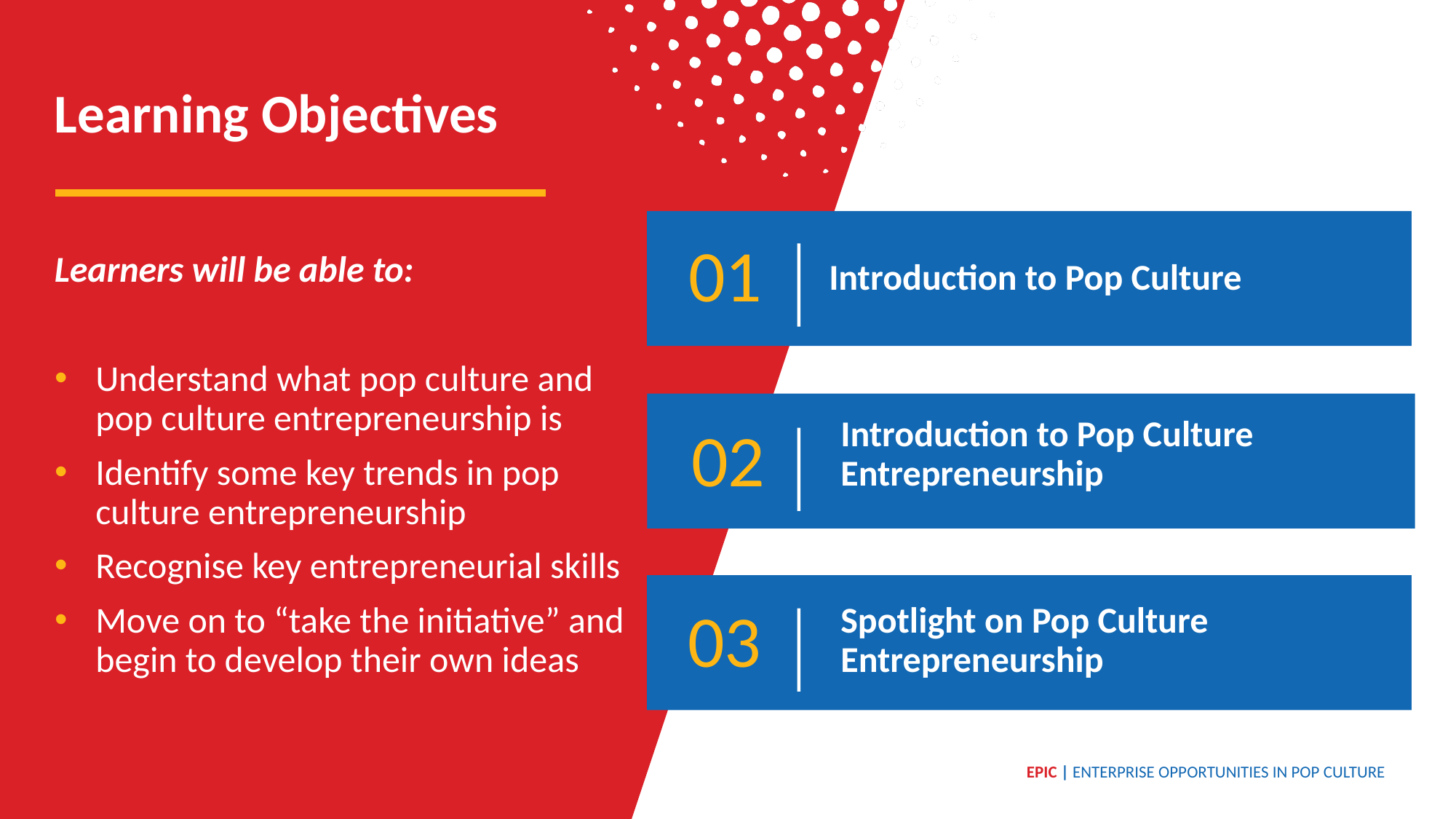

Learning Objectives
01
Introduction to Pop Culture

Learners will be able to:

Understand what pop culture and pop culture entrepreneurship is
Identify some key trends in pop culture entrepreneurship
Recognise key entrepreneurial skills
Move on to “take the initiative” and begin to develop their own ideas

02
Introduction to Pop Culture Entrepreneurship

Spotlight on Pop Culture Entrepreneurship
03